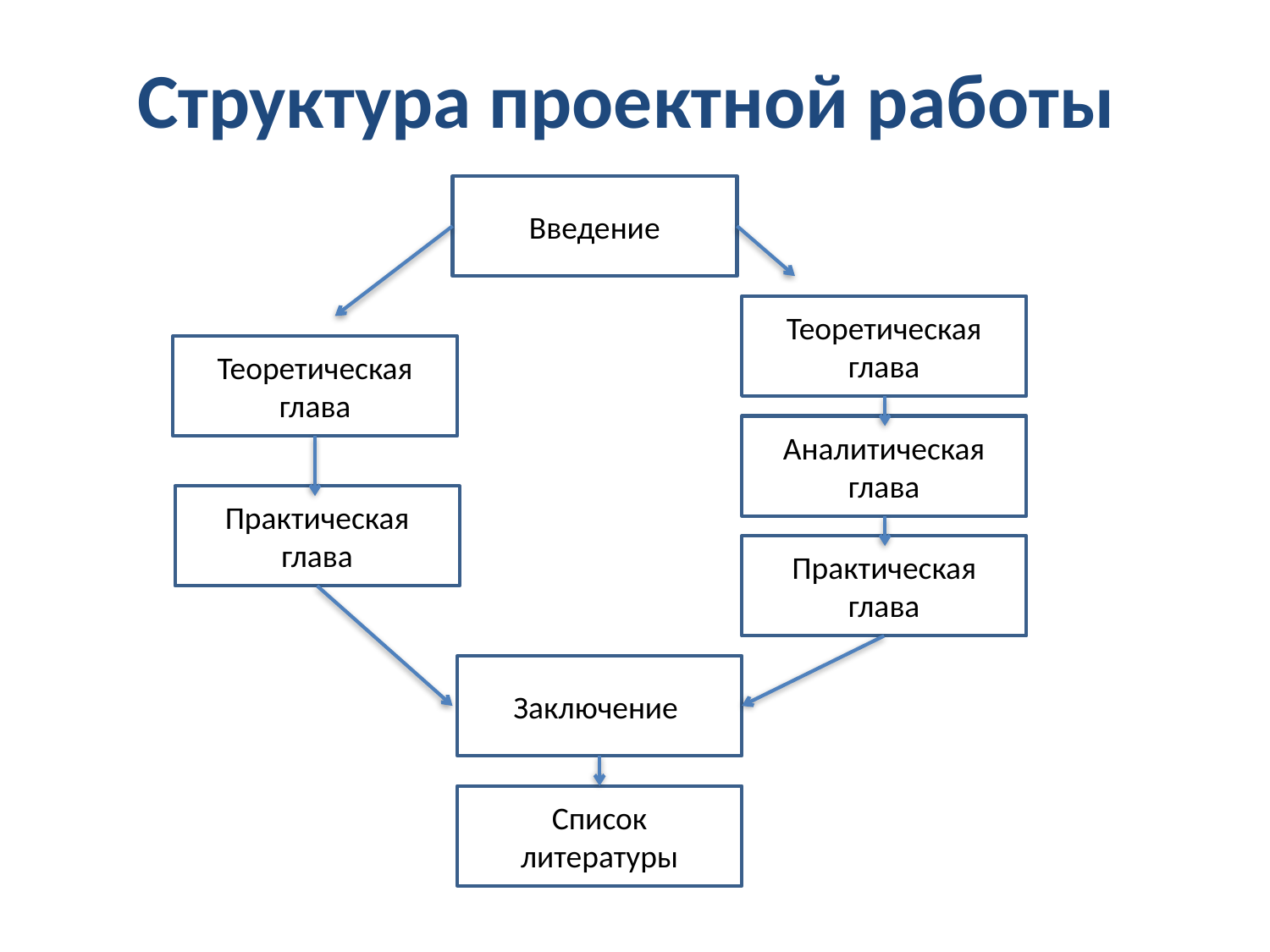

# Структура проектной работы
Введение
Теоретическая глава
Теоретическая глава
Аналитическая глава
Практическая глава
Практическая глава
Заключение
Список литературы